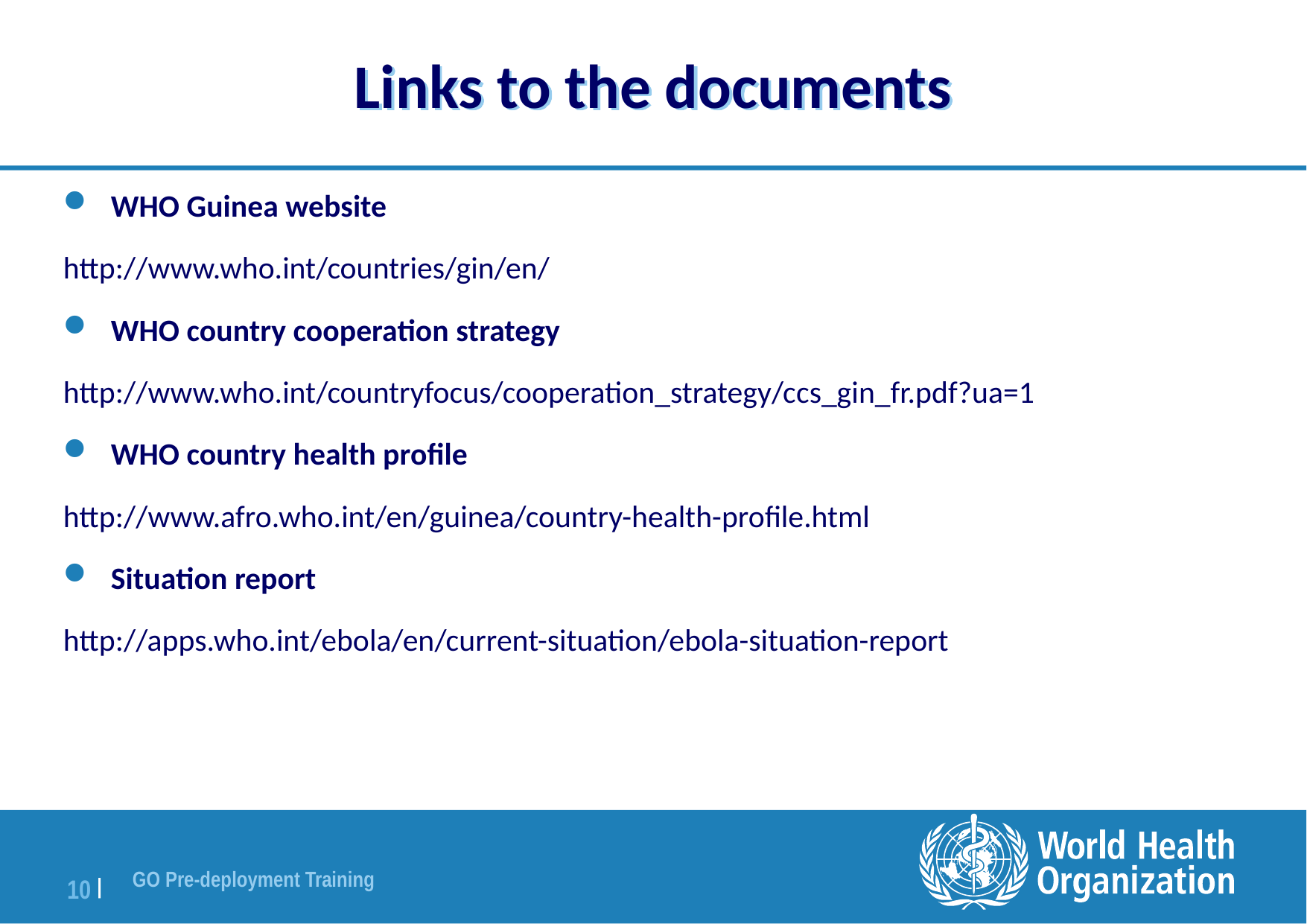

# Links to the documents
WHO Guinea website
http://www.who.int/countries/gin/en/
WHO country cooperation strategy
http://www.who.int/countryfocus/cooperation_strategy/ccs_gin_fr.pdf?ua=1
WHO country health profile
http://www.afro.who.int/en/guinea/country-health-profile.html
Situation report
http://apps.who.int/ebola/en/current-situation/ebola-situation-report